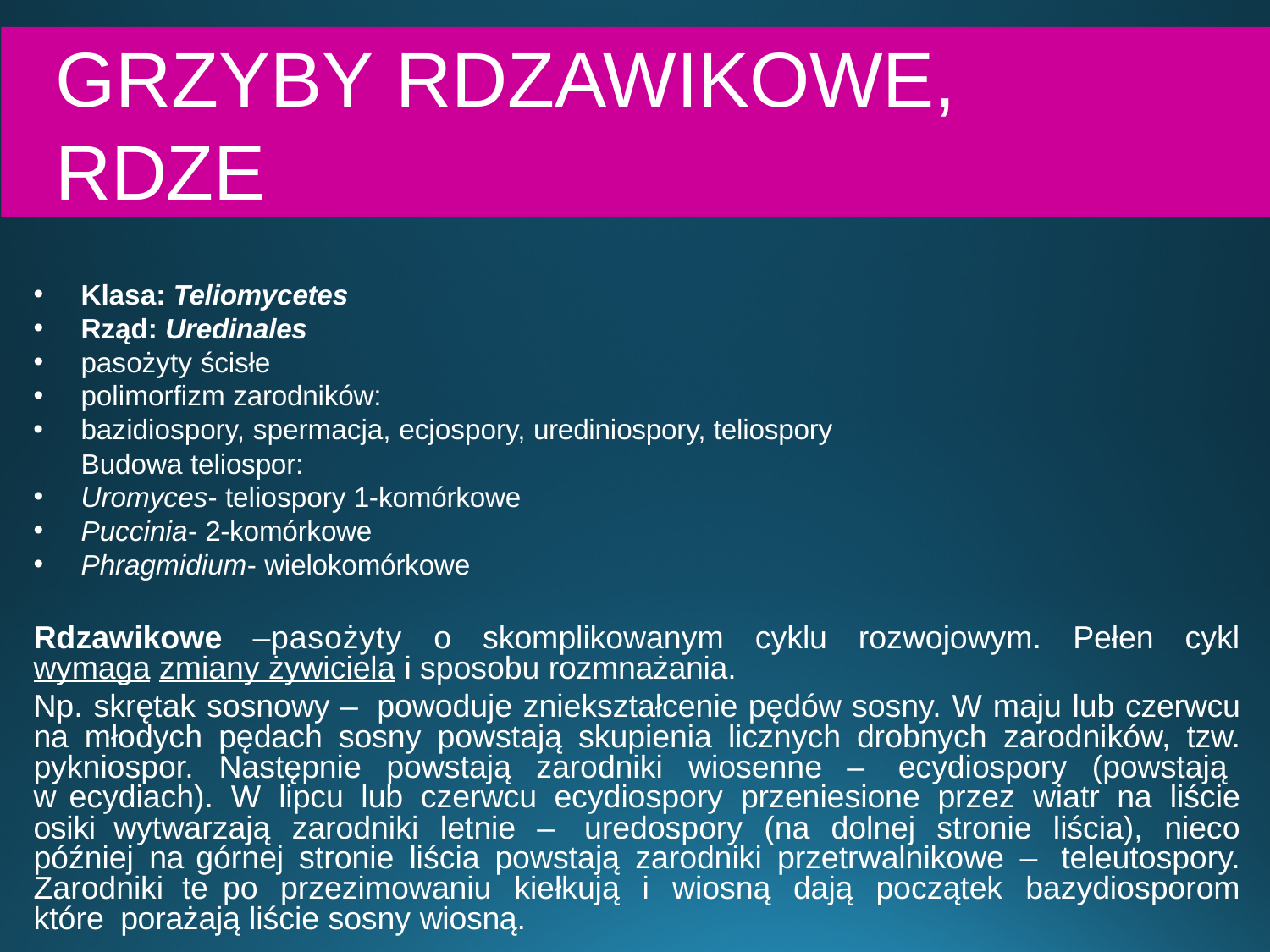

# GRZYBY RDZAWIKOWE,	RDZE
Klasa: Teliomycetes
Rząd: Uredinales
pasożyty ścisłe
polimorfizm zarodników:
bazidiospory, spermacja, ecjospory, urediniospory, teliospory Budowa teliospor:
Uromyces- teliospory 1-komórkowe
Puccinia- 2-komórkowe
Phragmidium- wielokomórkowe

Rdzawikowe –pasożyty o skomplikowanym cyklu rozwojowym. Pełen cykl wymaga zmiany żywiciela i sposobu rozmnażania.
Np. skrętak sosnowy – powoduje zniekształcenie pędów sosny. W maju lub czerwcu na młodych pędach sosny powstają skupienia licznych drobnych zarodników, tzw. pykniospor.  Następnie  powstają  zarodniki  wiosenne  –  ecydiospory  (powstają  w ecydiach). W lipcu lub czerwcu ecydiospory przeniesione przez wiatr na liście osiki wytwarzają zarodniki letnie – uredospory (na dolnej stronie liścia), nieco później na górnej stronie liścia powstają zarodniki przetrwalnikowe – teleutospory. Zarodniki te po przezimowaniu kiełkują i wiosną dają początek bazydiosporom które porażają liście sosny wiosną.